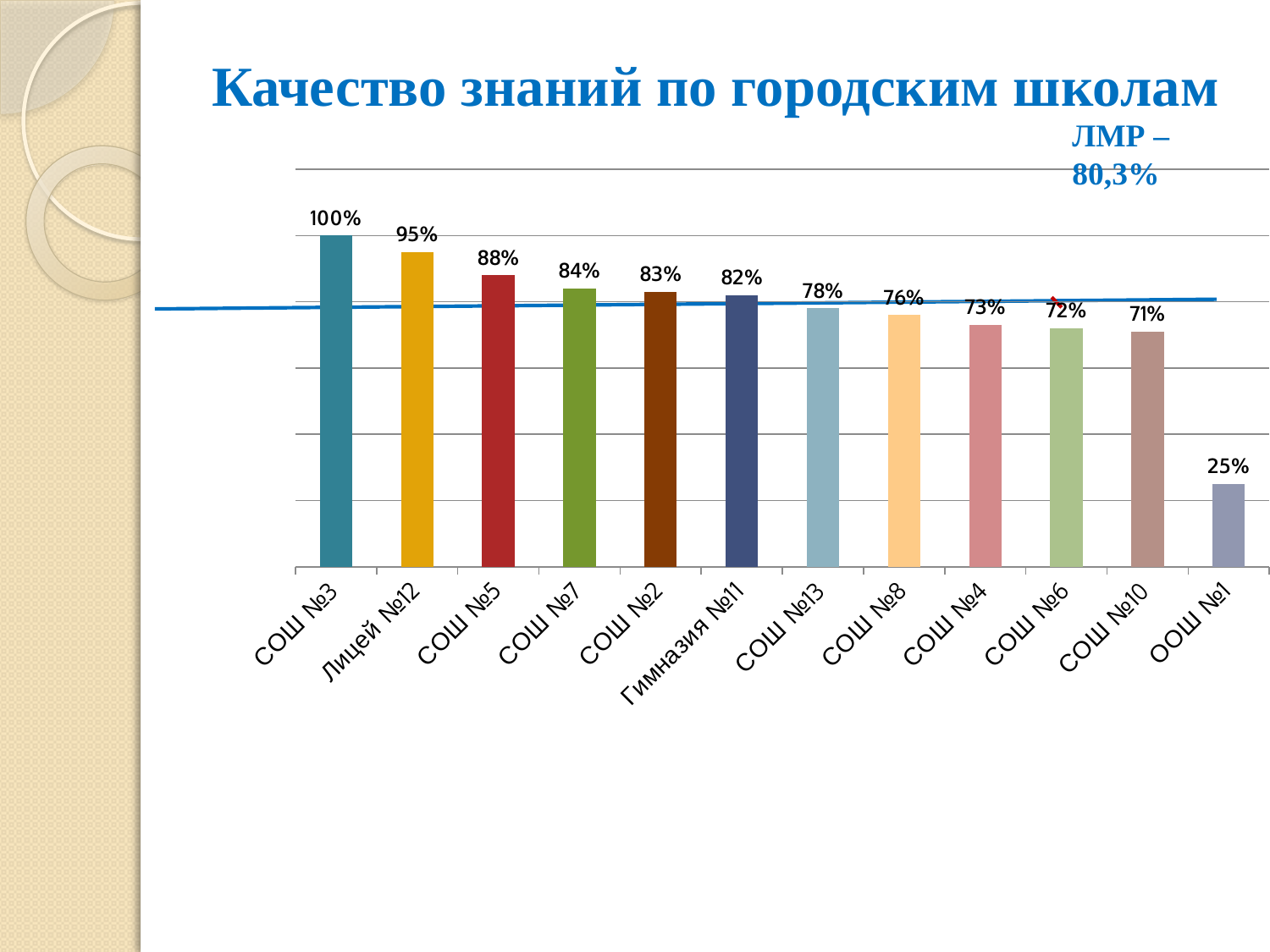

# Качество знаний по городским школам
ЛМР – 80,3%

### Chart

| Category |  |
|---|---|
| СОШ №3 | 1.0 |
| Лицей №12 | 0.9500000000000001 |
| СОШ №5 | 0.88 |
| СОШ №7 | 0.8400000000000001 |
| СОШ №2 | 0.8300000000000001 |
| Гимназия №11 | 0.8200000000000001 |
| СОШ №13 | 0.78 |
| СОШ №8 | 0.7600000000000001 |
| СОШ №4 | 0.7300000000000001 |
| СОШ №6 | 0.7200000000000001 |
| СОШ №10 | 0.7100000000000001 |
| ООШ №1 | 0.25 |